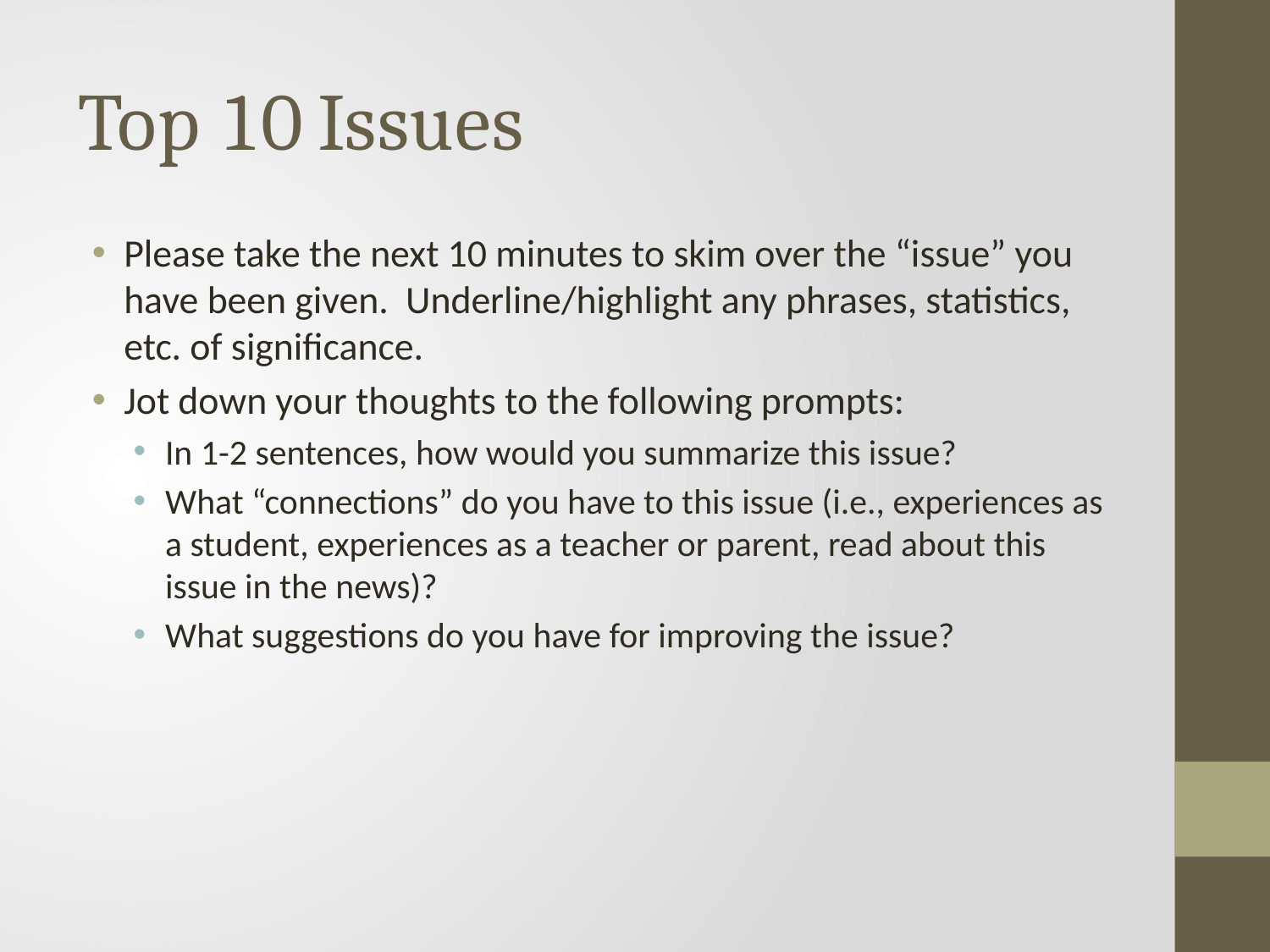

# Top 10 Issues
Please take the next 10 minutes to skim over the “issue” you have been given.  Underline/highlight any phrases, statistics, etc. of significance.
Jot down your thoughts to the following prompts:
In 1-2 sentences, how would you summarize this issue?
What “connections” do you have to this issue (i.e., experiences as a student, experiences as a teacher or parent, read about this issue in the news)?
What suggestions do you have for improving the issue?